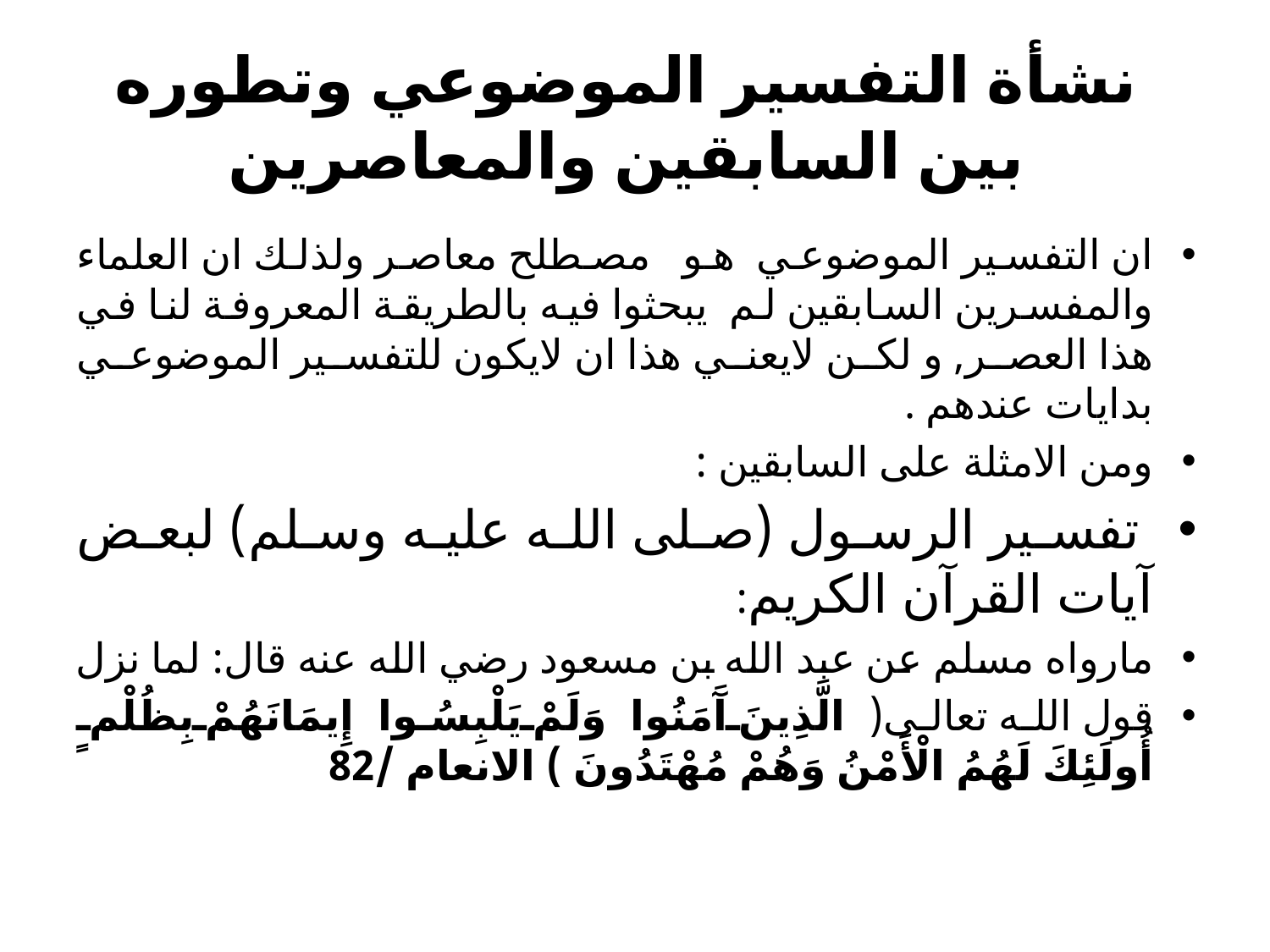

# نشأة التفسير الموضوعي وتطوره بين السابقين والمعاصرين
ان التفسير الموضوعي  هو   مصطلح معاصر ولذلك ان العلماء والمفسرين السابقين لم  يبحثوا فيه بالطريقة المعروفة لنا في هذا العصر, و لكن لايعني هذا ان لايكون للتفسير الموضوعي بدايات عندهم .
ومن الامثلة على السابقين :
 تفسير الرسول (صلى الله عليه وسلم) لبعض آيات القرآن الكريم:
مارواه مسلم عن عبد الله بن مسعود رضي الله عنه قال: لما نزل
قول الله تعالى( الَّذِينَ آَمَنُوا وَلَمْ يَلْبِسُوا إِيمَانَهُمْ بِظُلْمٍ أُولَئِكَ لَهُمُ الْأَمْنُ وَهُمْ مُهْتَدُونَ ) الانعام /82